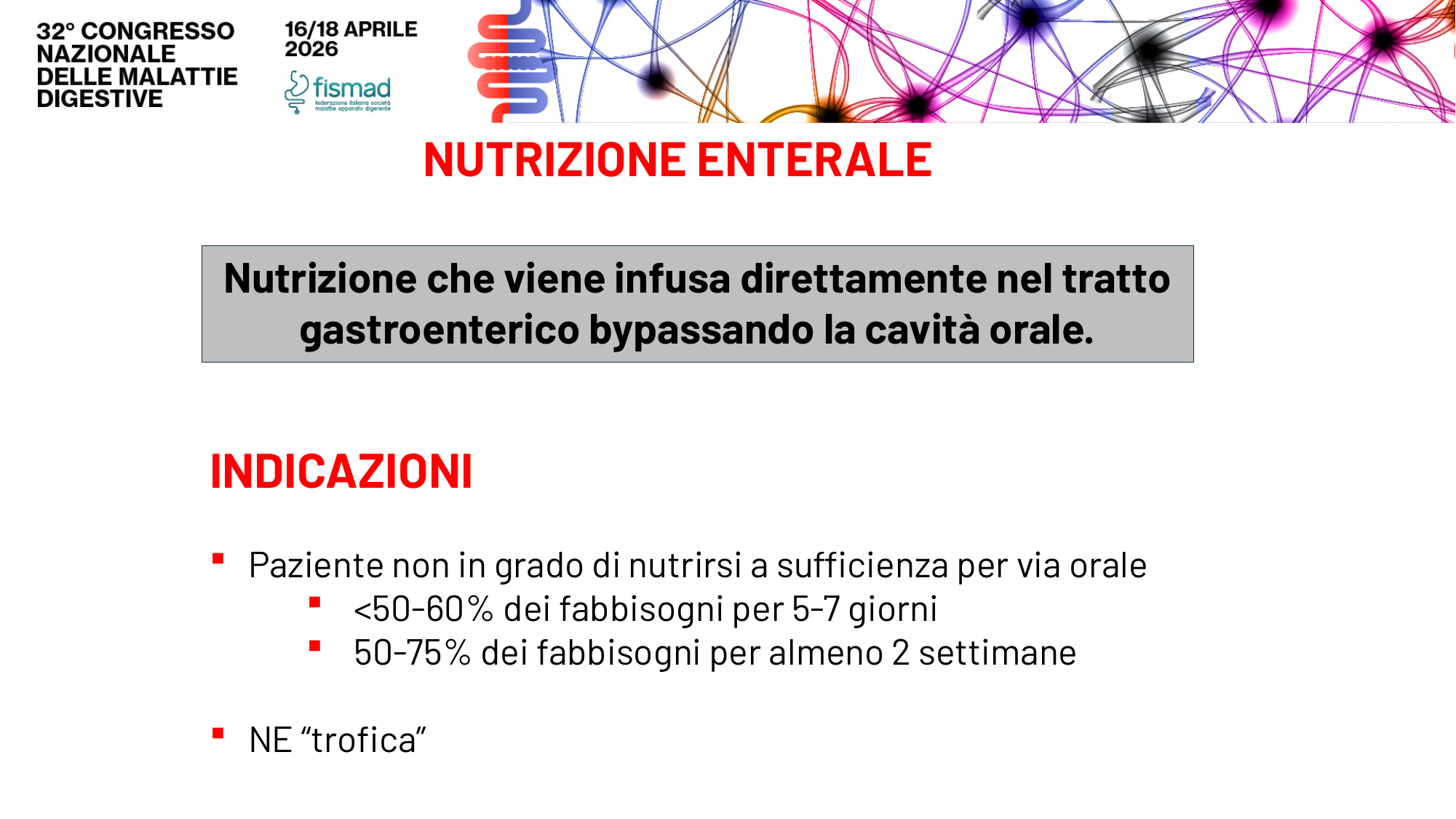

NUTRIZIONE ENTERALE
Nutrizione che viene infusa direttamente nel tratto gastroenterico bypassando la cavità orale.

INDICAZIONI

   Paziente non in grado di nutrirsi a sufficienza per via orale
   <50-60% dei fabbisogni per 5-7 giorni
   50-75% dei fabbisogni per almeno 2 settimane

   NE “trofica”